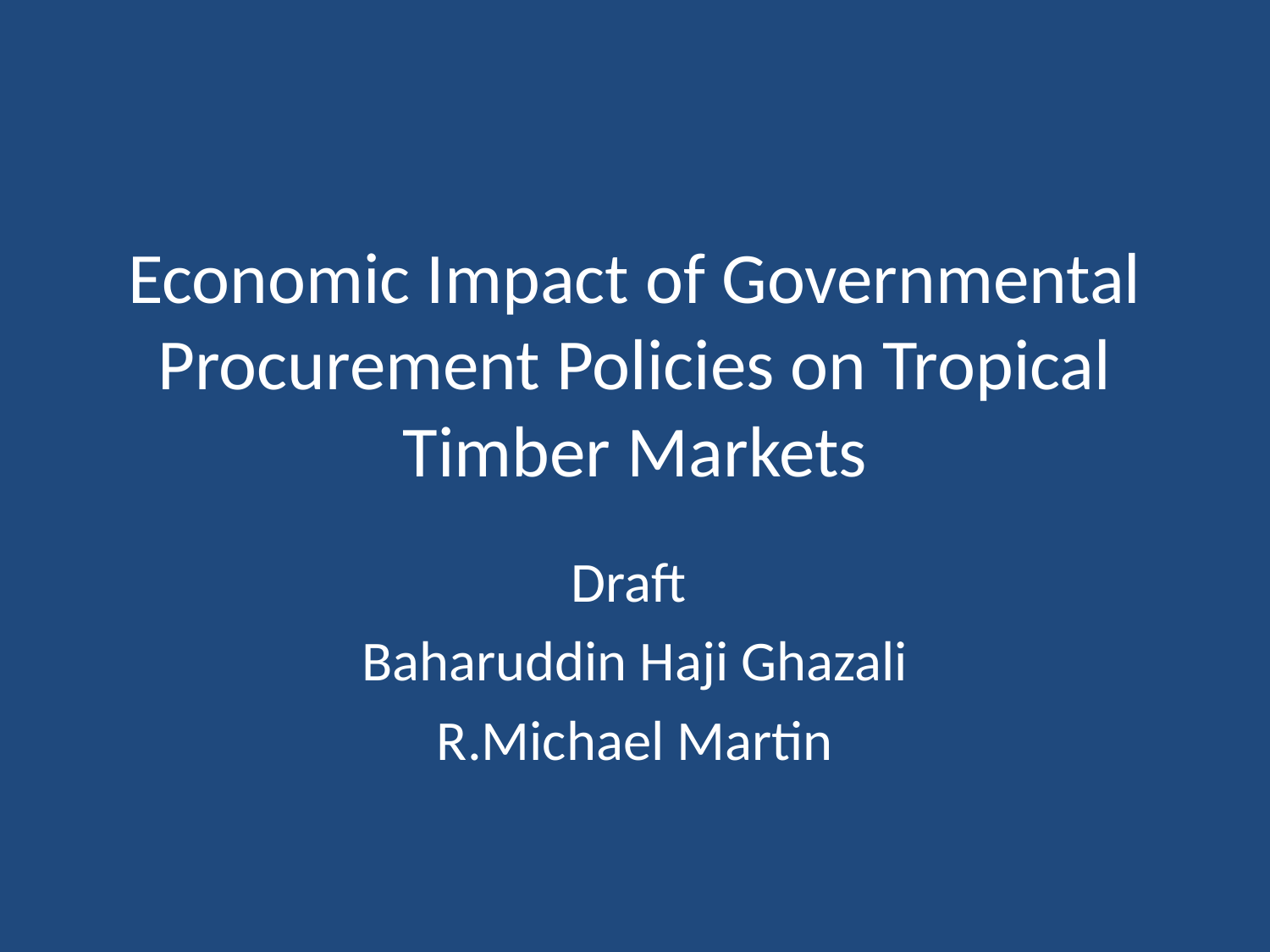

# Economic Impact of Governmental Procurement Policies on Tropical Timber Markets
Draft
Baharuddin Haji Ghazali
R.Michael Martin